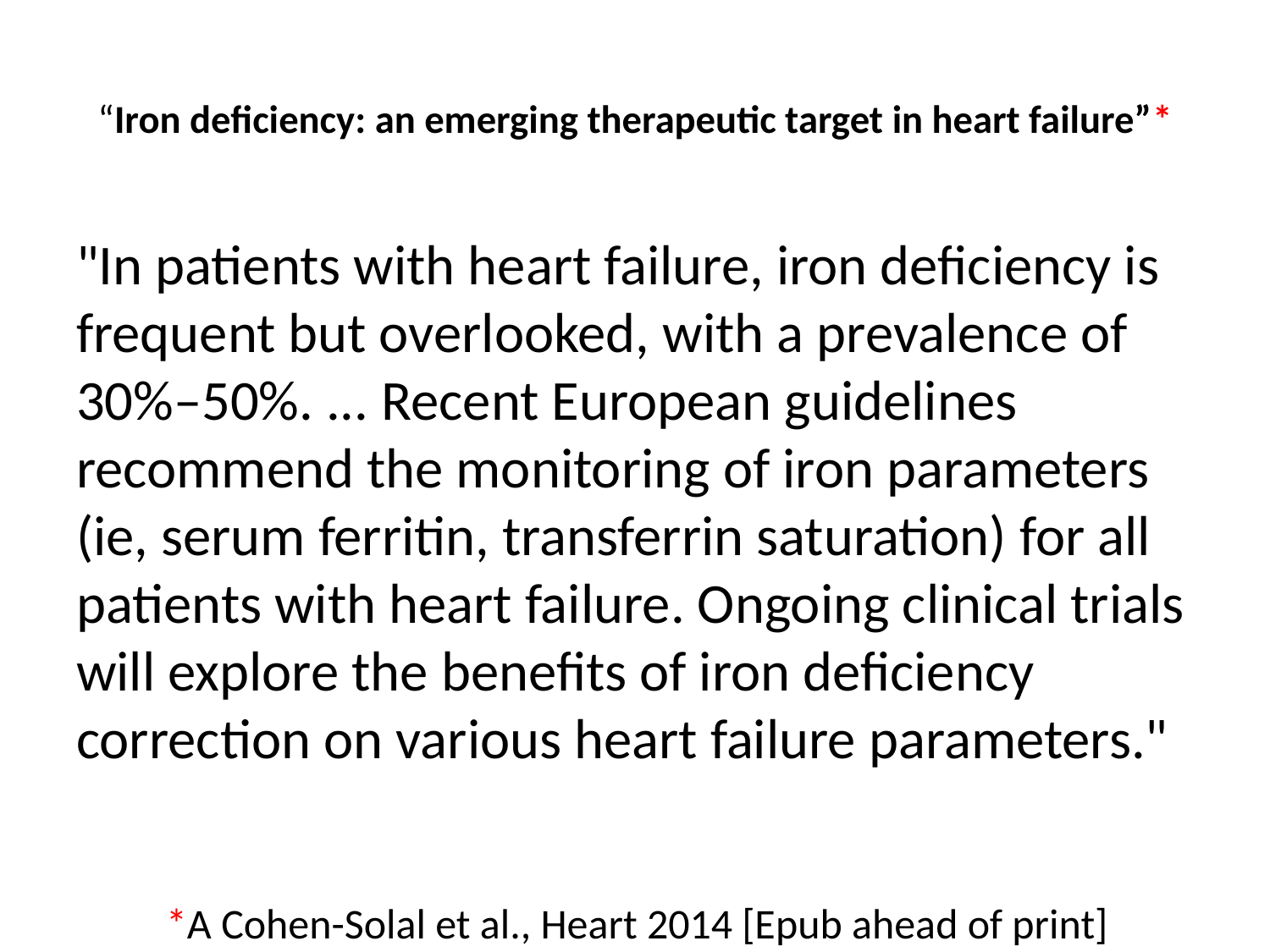

# “Iron deficiency: an emerging therapeutic target in heart failure”*
"In patients with heart failure, iron deficiency is frequent but overlooked, with a prevalence of 30%–50%. ... Recent European guidelines recommend the monitoring of iron parameters (ie, serum ferritin, transferrin saturation) for all patients with heart failure. Ongoing clinical trials will explore the benefits of iron deficiency correction on various heart failure parameters."
*A Cohen-Solal et al., Heart 2014 [Epub ahead of print]